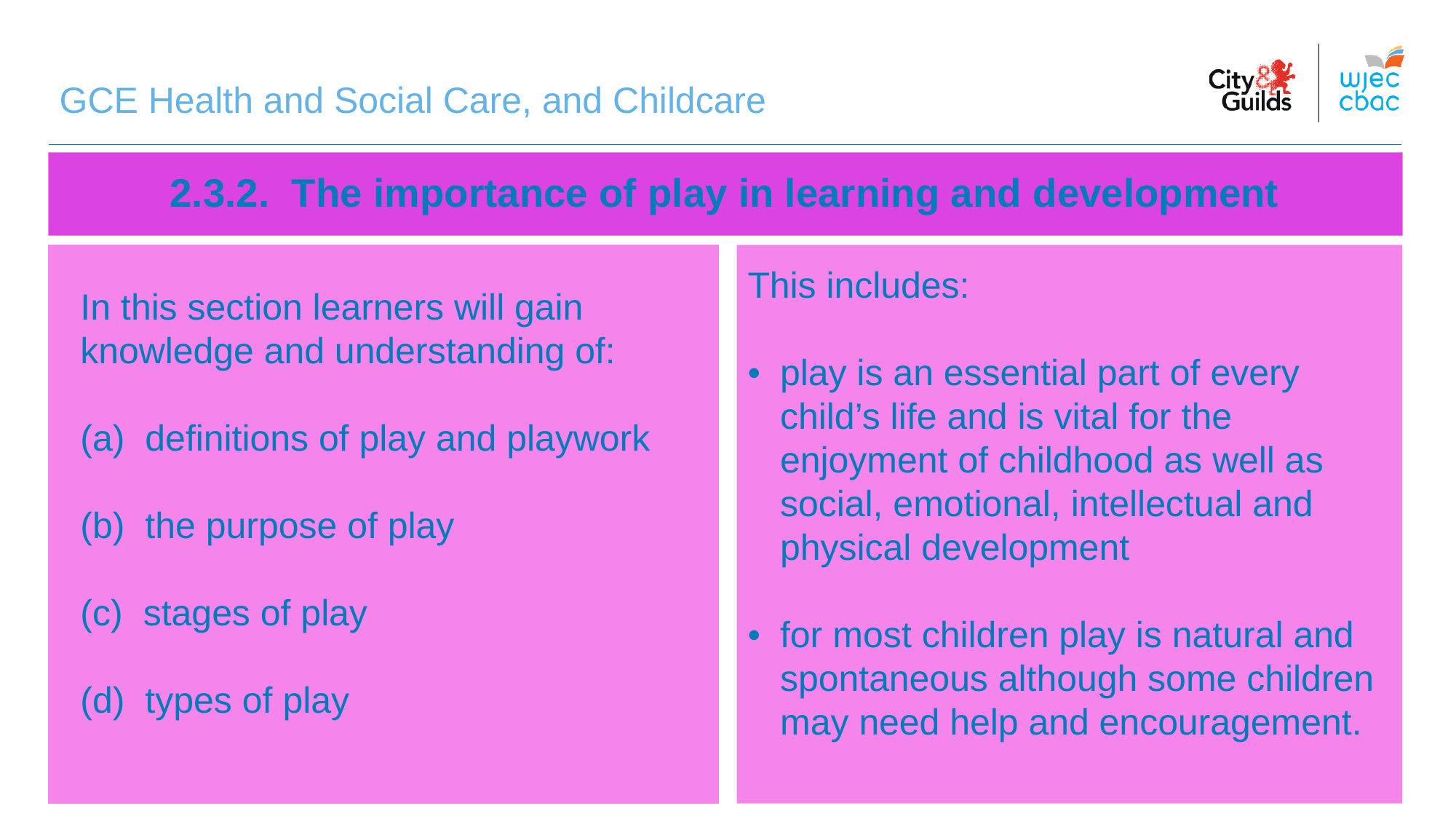

GCE Health and Social Care, and Childcare
# 2.3.2.  The importance of play in learning and development
In this section learners will gain knowledge and understanding of:

(a)  definitions of play and playwork

(b)  the purpose of play

(c)  stages of play

(d)  types of play

This includes:

•	play is an essential part of every child’s life and is vital for the enjoyment of childhood as well as social, emotional, intellectual and physical development

•	for most children play is natural and spontaneous although some children may need help and encouragement.